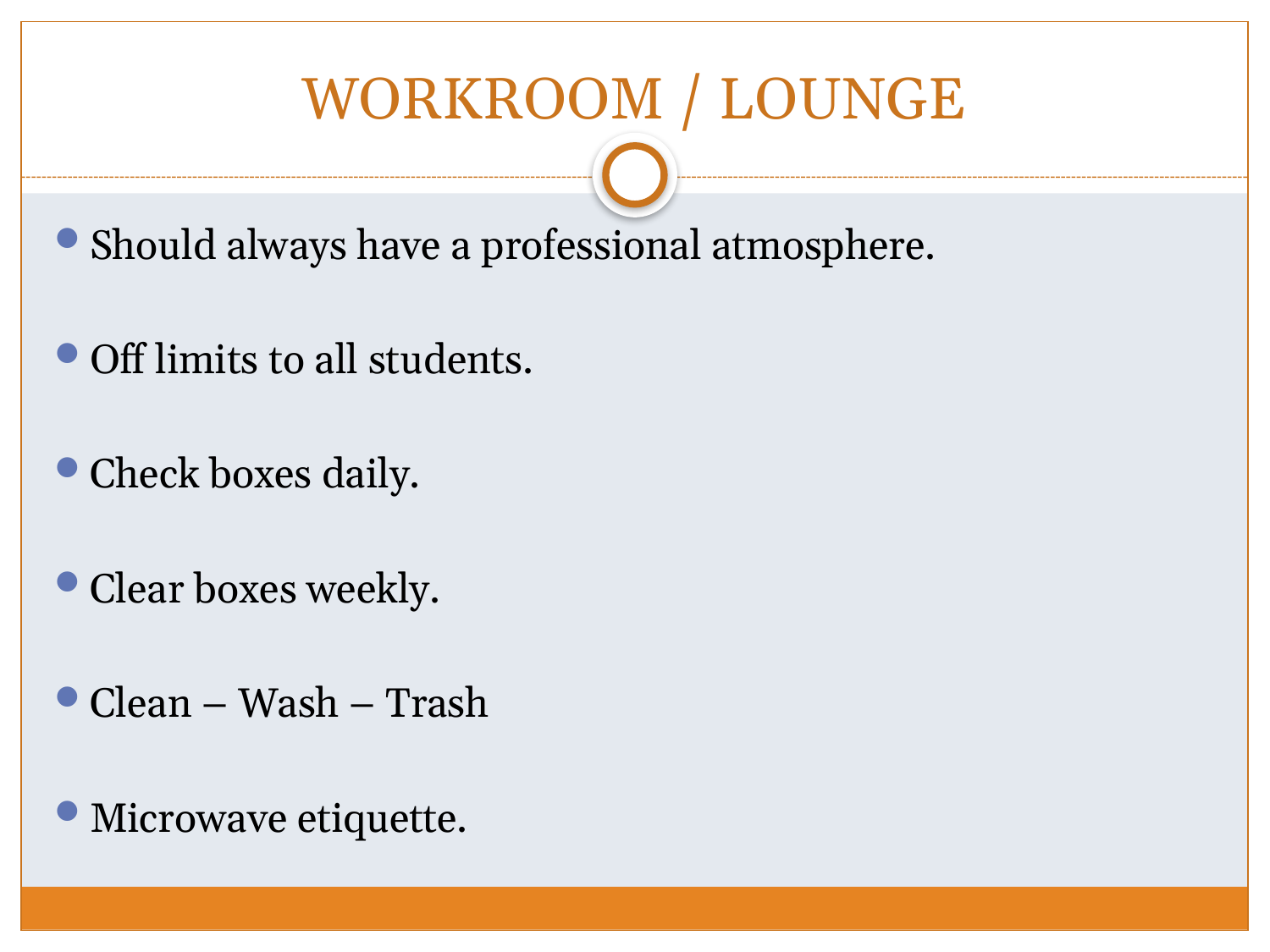

# WORKROOM / LOUNGE
Should always have a professional atmosphere.

Off limits to all students.

Check boxes daily.

Clear boxes weekly.

Clean – Wash – Trash

Microwave etiquette.